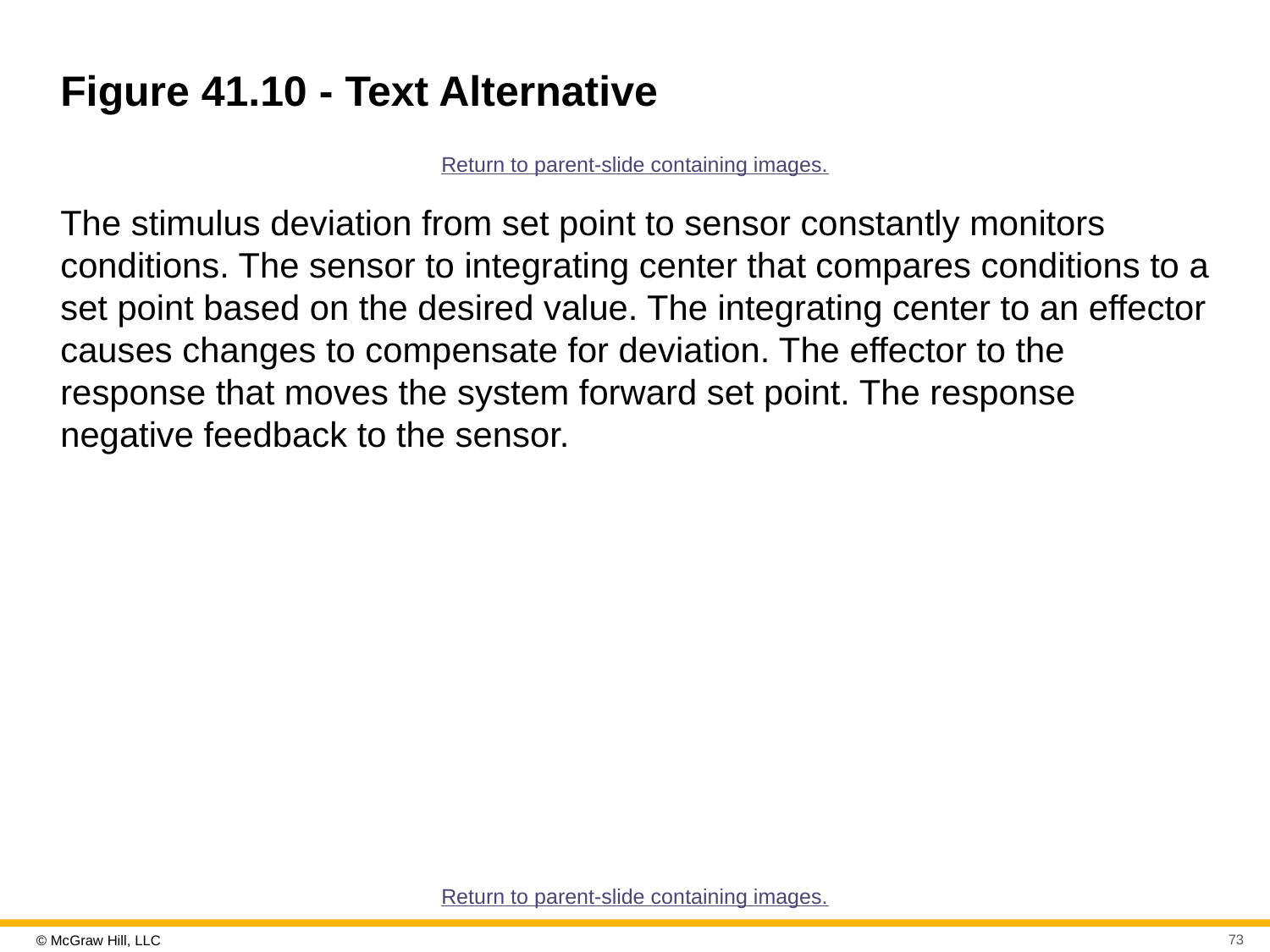

# Figure 41.10 - Text Alternative
Return to parent-slide containing images.
The stimulus deviation from set point to sensor constantly monitors conditions. The sensor to integrating center that compares conditions to a set point based on the desired value. The integrating center to an effector causes changes to compensate for deviation. The effector to the response that moves the system forward set point. The response negative feedback to the sensor.
Return to parent-slide containing images.
73